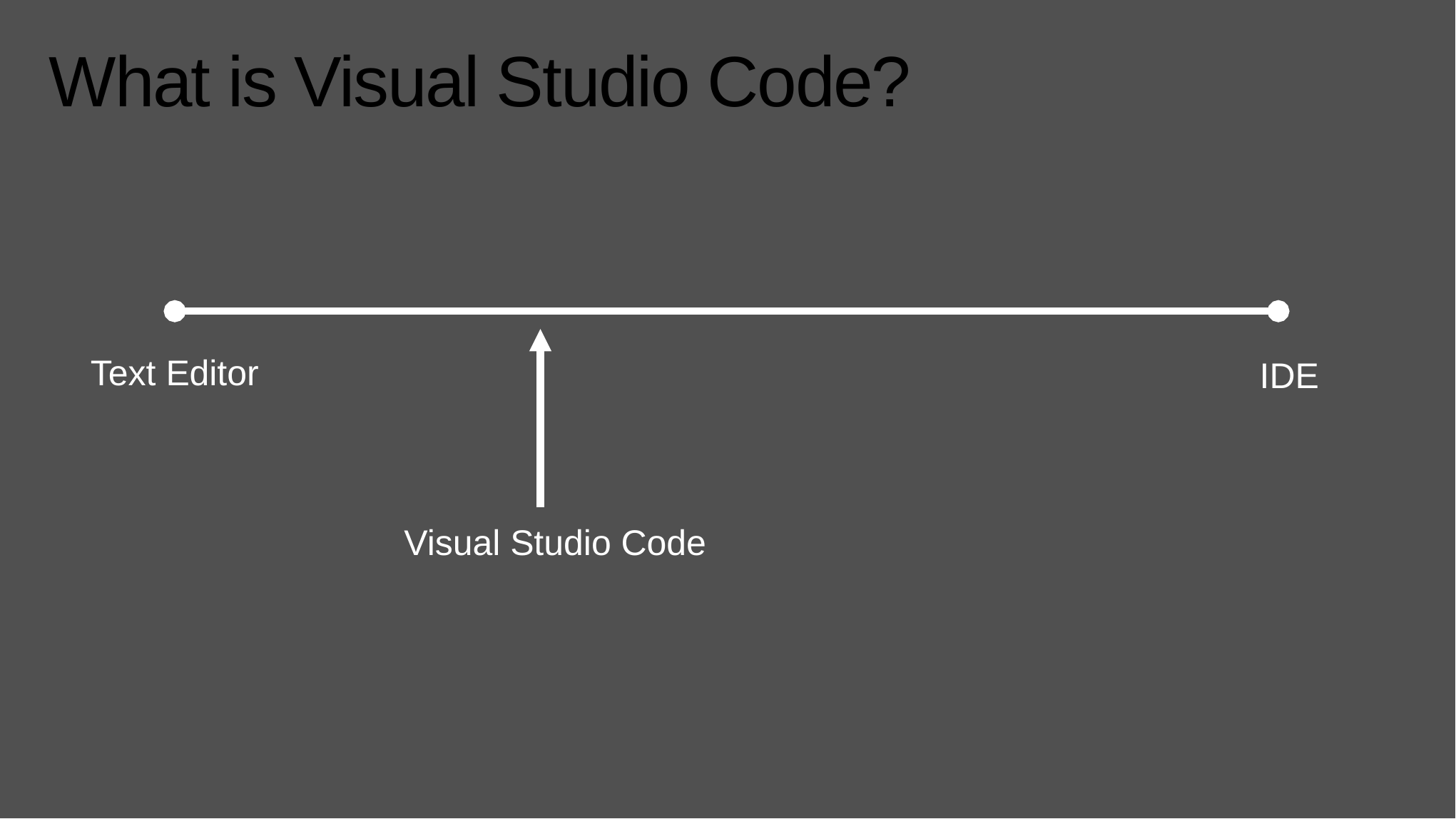

# What is Visual Studio Code?
Text Editor
IDE
Visual Studio Code